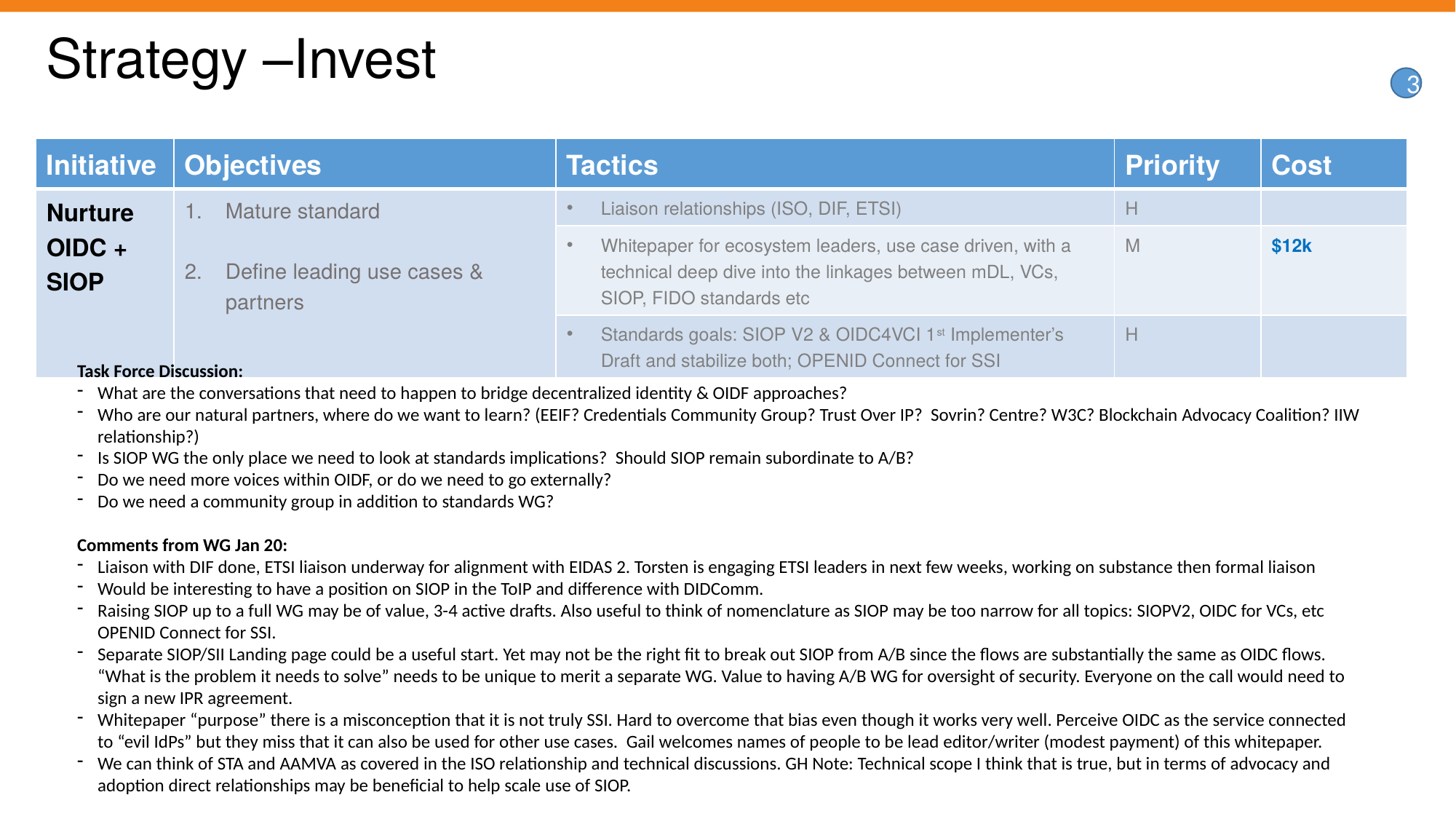

# Strategy –Invest
3
| Initiative | Objectives | Tactics | Priority | Cost |
| --- | --- | --- | --- | --- |
| Nurture OIDC + SIOP | Mature standard Define leading use cases & partners | Liaison relationships (ISO, DIF, ETSI) | H |  |
|  |  | Whitepaper for ecosystem leaders, use case driven, with a technical deep dive into the linkages between mDL, VCs, SIOP, FIDO standards etc | M | $12k |
|  |  | Standards goals: SIOP V2 & OIDC4VCI 1st Implementer’s Draft and stabilize both; OPENID Connect for SSI | H |  |
Task Force Discussion:
What are the conversations that need to happen to bridge decentralized identity & OIDF approaches?
Who are our natural partners, where do we want to learn? (EEIF? Credentials Community Group? Trust Over IP?  Sovrin? Centre? W3C? Blockchain Advocacy Coalition? IIW relationship?)
Is SIOP WG the only place we need to look at standards implications?  Should SIOP remain subordinate to A/B?
Do we need more voices within OIDF, or do we need to go externally?
Do we need a community group in addition to standards WG?

Comments from WG Jan 20:
Liaison with DIF done, ETSI liaison underway for alignment with EIDAS 2. Torsten is engaging ETSI leaders in next few weeks, working on substance then formal liaison
Would be interesting to have a position on SIOP in the ToIP and difference with DIDComm.
Raising SIOP up to a full WG may be of value, 3-4 active drafts. Also useful to think of nomenclature as SIOP may be too narrow for all topics: SIOPV2, OIDC for VCs, etc OPENID Connect for SSI.
Separate SIOP/SII Landing page could be a useful start. Yet may not be the right fit to break out SIOP from A/B since the flows are substantially the same as OIDC flows. “What is the problem it needs to solve” needs to be unique to merit a separate WG. Value to having A/B WG for oversight of security. Everyone on the call would need to sign a new IPR agreement.
Whitepaper “purpose” there is a misconception that it is not truly SSI. Hard to overcome that bias even though it works very well. Perceive OIDC as the service connected to “evil IdPs” but they miss that it can also be used for other use cases.  Gail welcomes names of people to be lead editor/writer (modest payment) of this whitepaper.
We can think of STA and AAMVA as covered in the ISO relationship and technical discussions. GH Note: Technical scope I think that is true, but in terms of advocacy and adoption direct relationships may be beneficial to help scale use of SIOP.